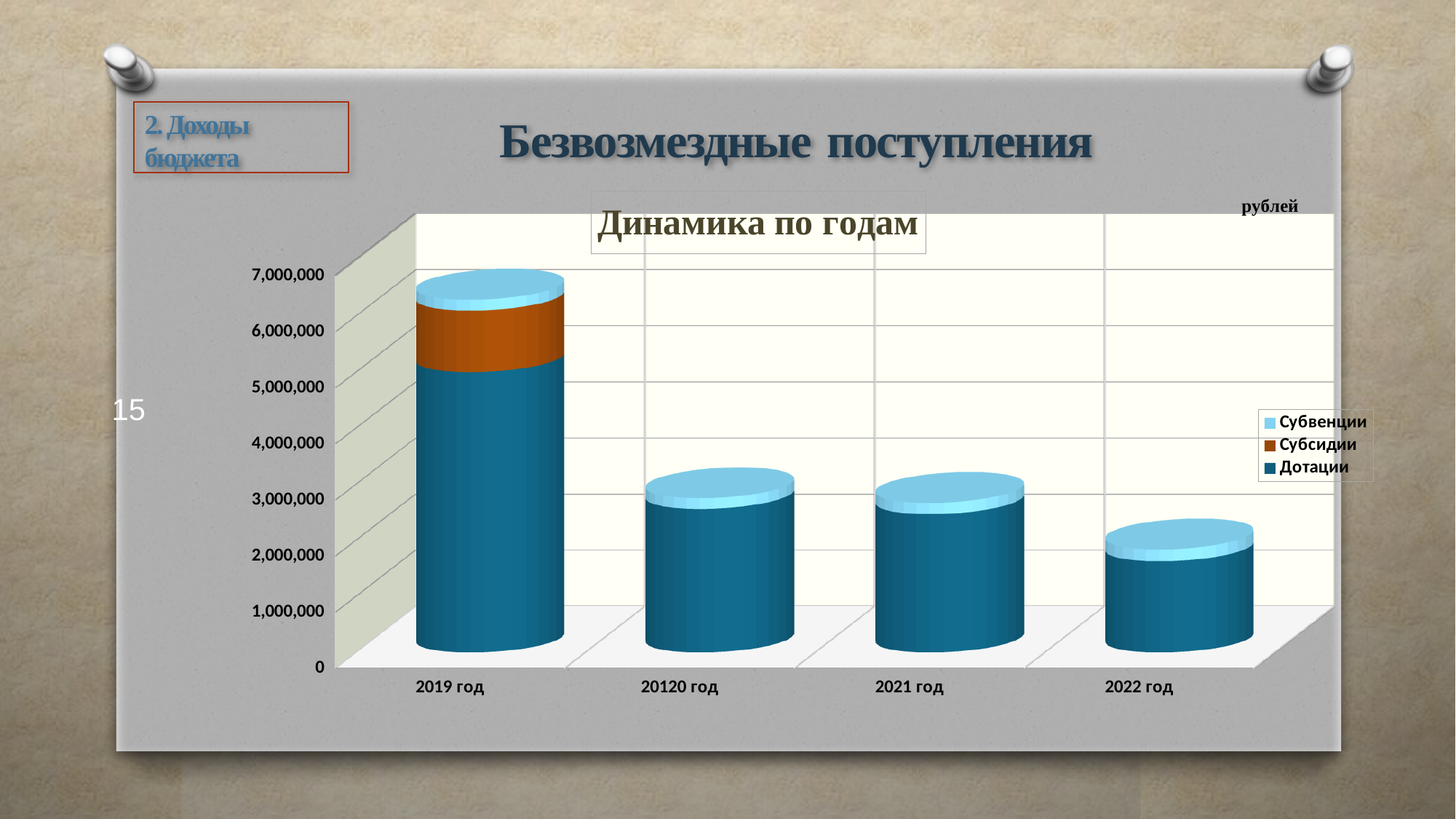

# Безвозмездные поступления
2. Доходы  бюджета

[unsupported chart]

15